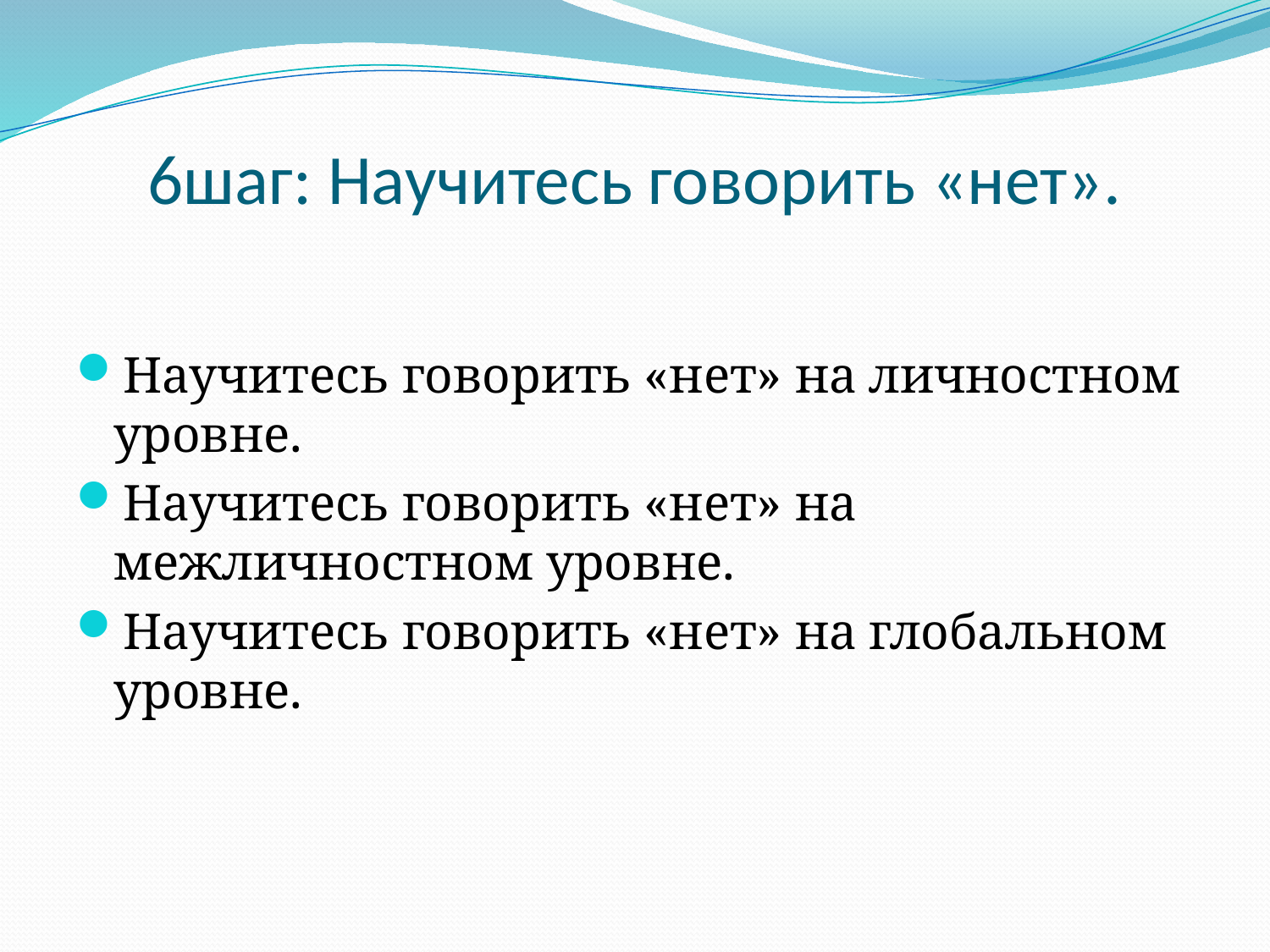

# 6шаг: Научитесь говорить «нет».
Научитесь говорить «нет» на личностном уровне.
Научитесь говорить «нет» на межличностном уровне.
Научитесь говорить «нет» на глобальном уровне.